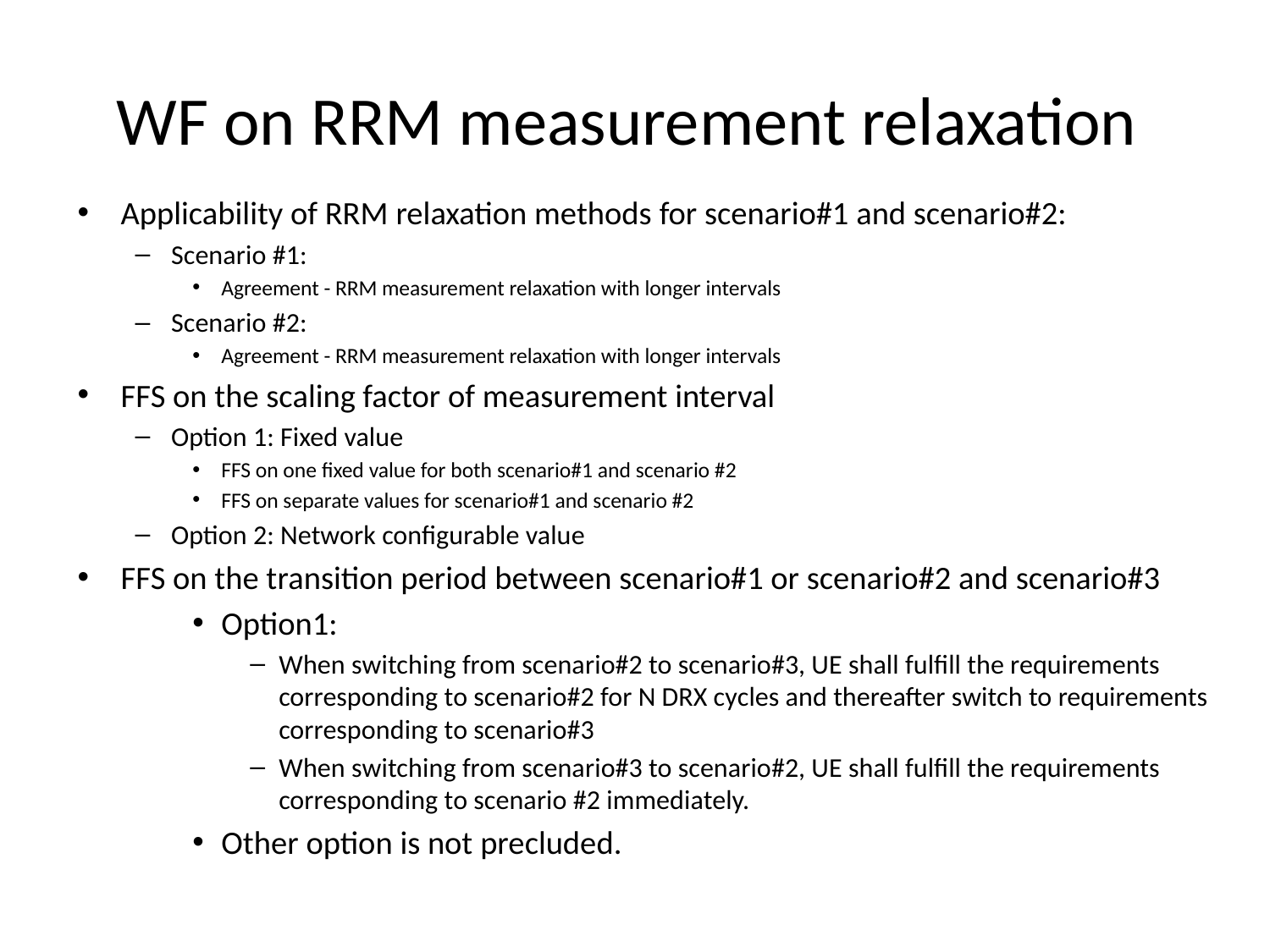

# WF on RRM measurement relaxation
Applicability of RRM relaxation methods for scenario#1 and scenario#2:
Scenario #1:
Agreement - RRM measurement relaxation with longer intervals
Scenario #2:
Agreement - RRM measurement relaxation with longer intervals
FFS on the scaling factor of measurement interval
Option 1: Fixed value
FFS on one fixed value for both scenario#1 and scenario #2
FFS on separate values for scenario#1 and scenario #2
Option 2: Network configurable value
FFS on the transition period between scenario#1 or scenario#2 and scenario#3
Option1:
When switching from scenario#2 to scenario#3, UE shall fulfill the requirements corresponding to scenario#2 for N DRX cycles and thereafter switch to requirements corresponding to scenario#3
When switching from scenario#3 to scenario#2, UE shall fulfill the requirements corresponding to scenario #2 immediately.
Other option is not precluded.